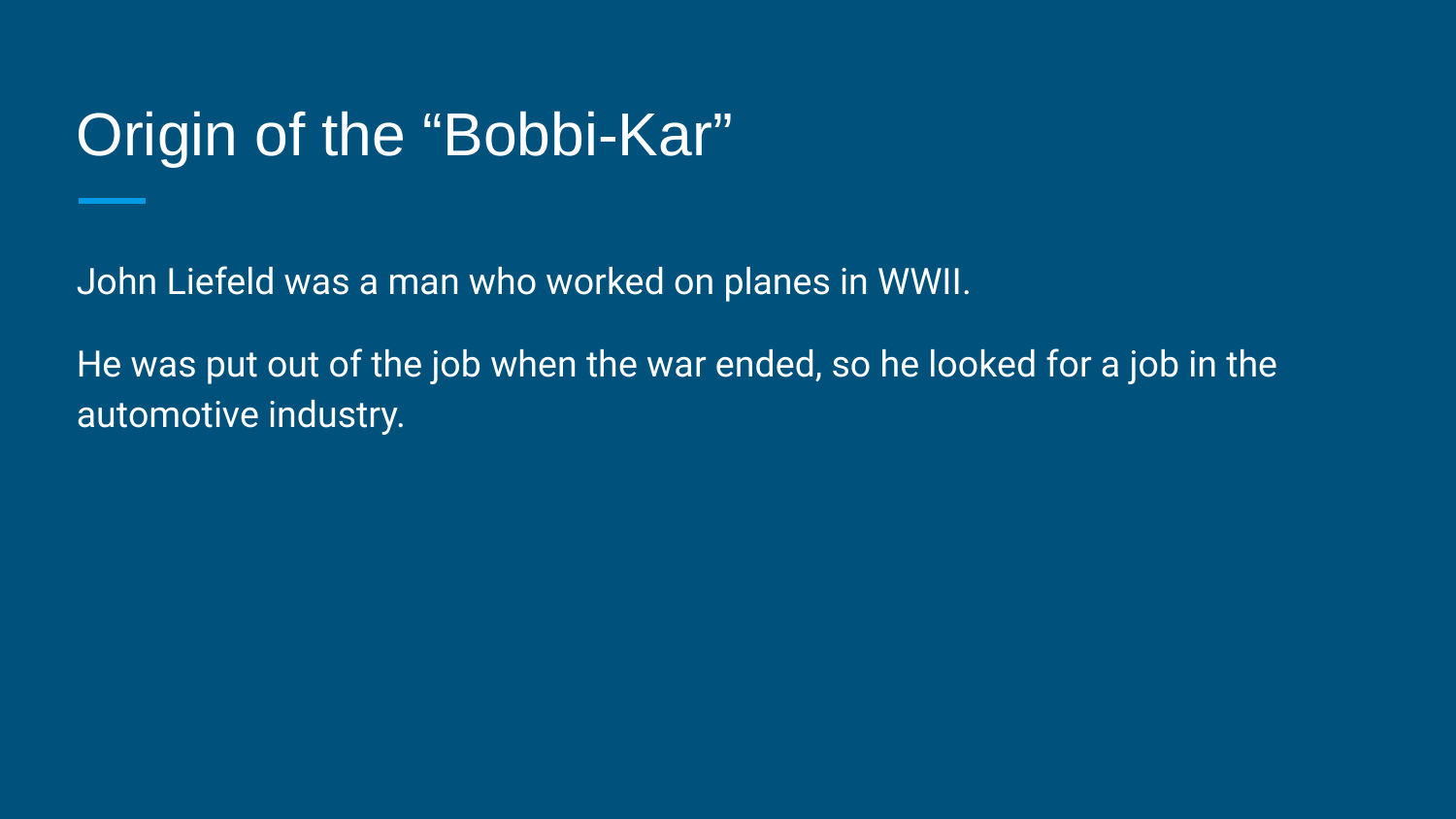

# Origin of the “Bobbi-Kar”
John Liefeld was a man who worked on planes in WWII.
He was put out of the job when the war ended, so he looked for a job in the automotive industry.